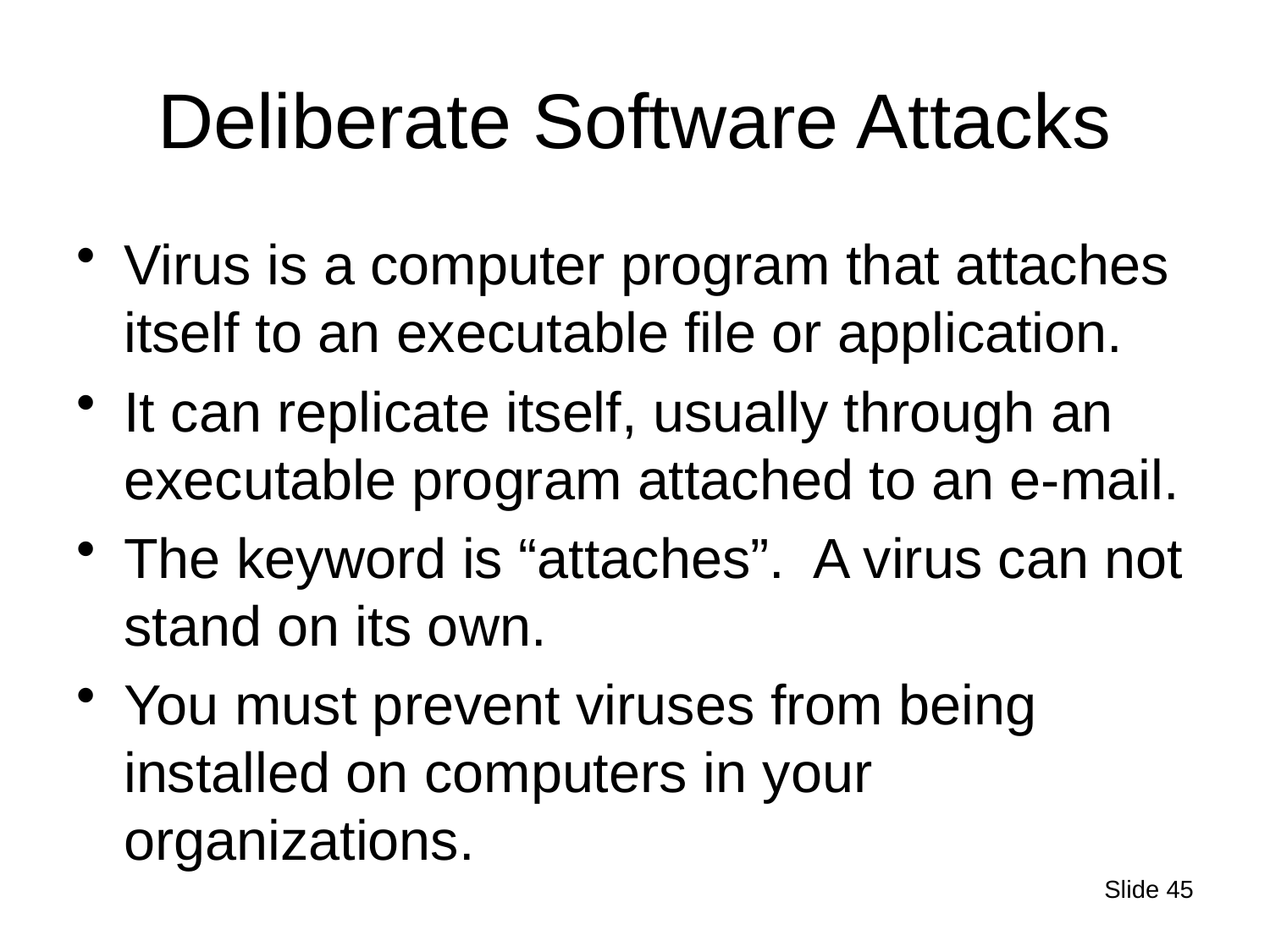

# Deliberate Software Attacks
Virus is a computer program that attaches itself to an executable file or application.
It can replicate itself, usually through an executable program attached to an e-mail.
The keyword is “attaches”.  A virus can not stand on its own.
You must prevent viruses from being installed on computers in your organizations.
 Slide 45